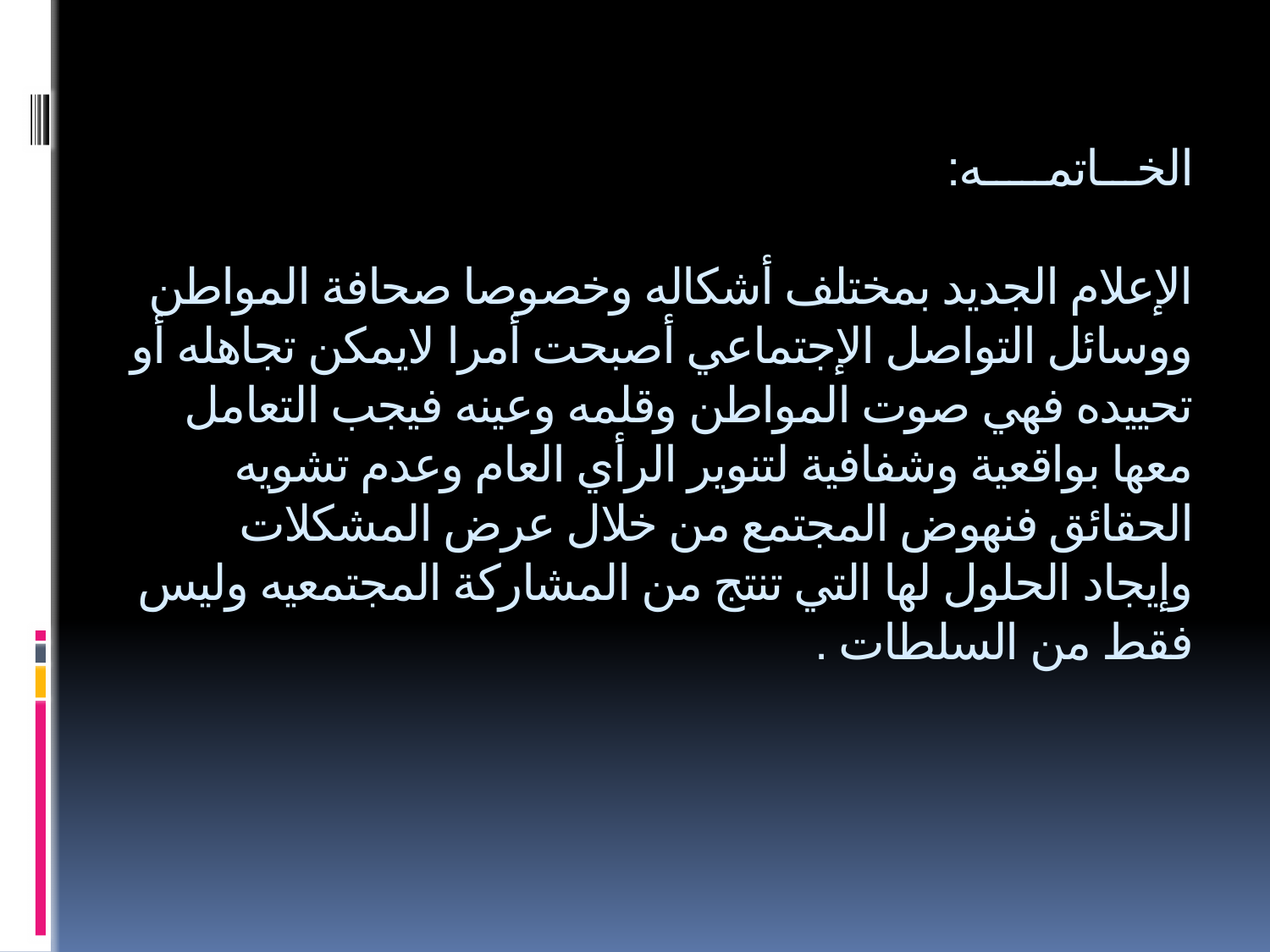

# الخـــاتمـــــه: الإعلام الجديد بمختلف أشكاله وخصوصا صحافة المواطن ووسائل التواصل الإجتماعي أصبحت أمرا لايمكن تجاهله أو تحييده فهي صوت المواطن وقلمه وعينه فيجب التعامل معها بواقعية وشفافية لتنوير الرأي العام وعدم تشويه الحقائق فنهوض المجتمع من خلال عرض المشكلات وإيجاد الحلول لها التي تنتج من المشاركة المجتمعيه وليس فقط من السلطات .